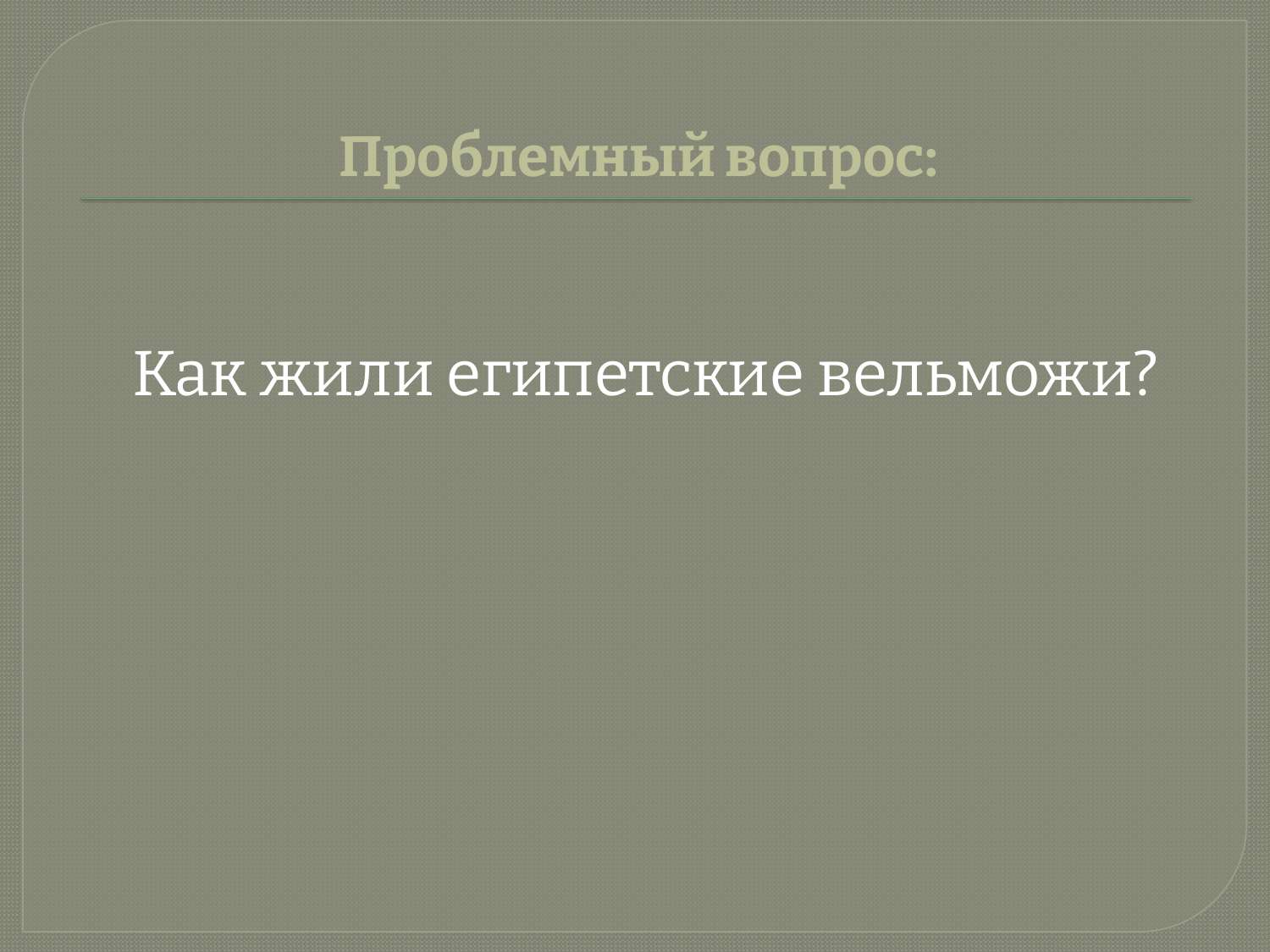

# Проблемный вопрос:
Как жили египетские вельможи?